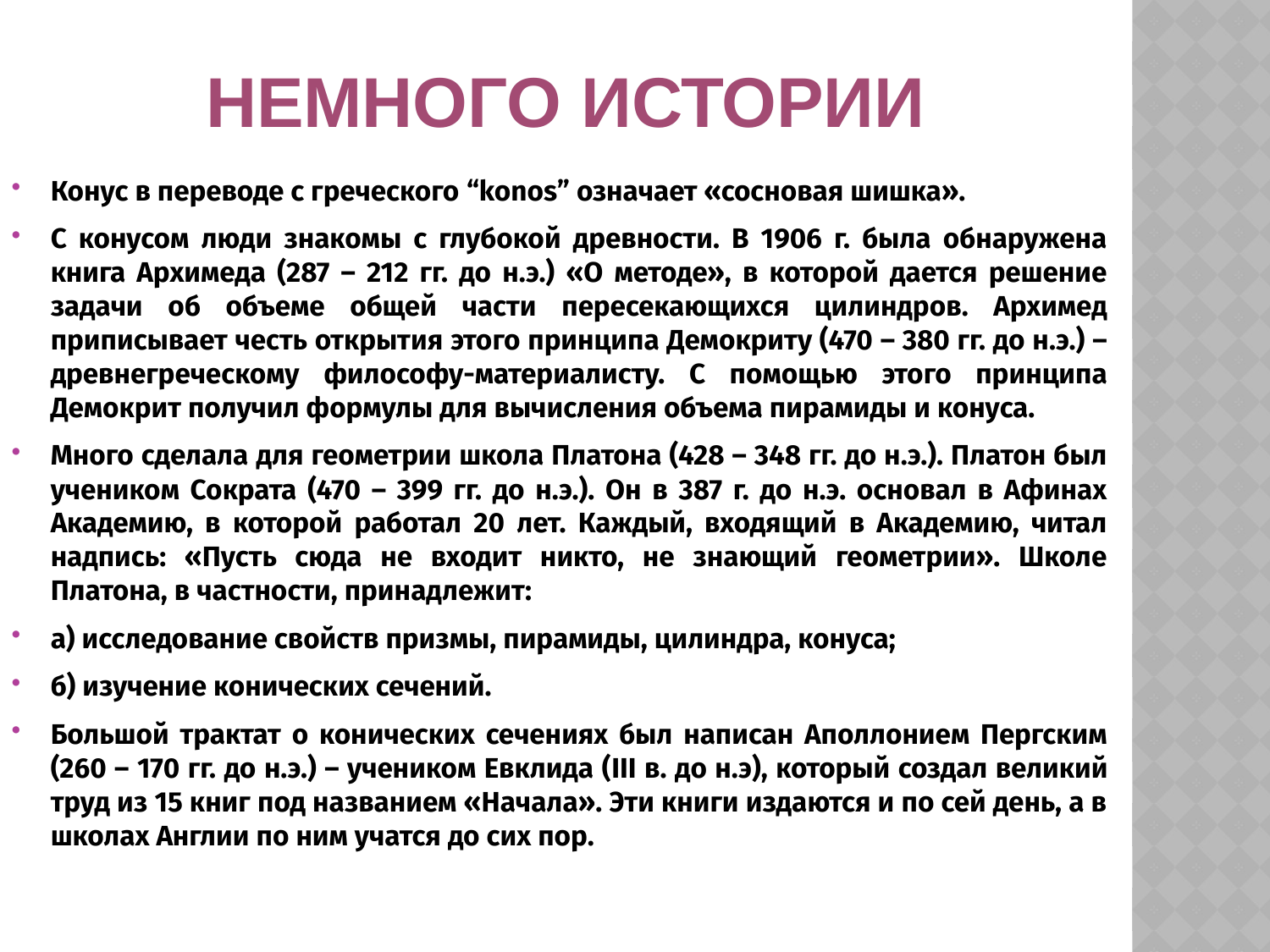

НЕМНОГО ИСТОРИИ
Конус в переводе с греческого “konos” означает «сосновая шишка».
С конусом люди знакомы с глубокой древности. В 1906 г. была обнаружена книга Архимеда (287 – 212 гг. до н.э.) «О методе», в которой дается решение задачи об объеме общей части пересекающихся цилиндров. Архимед приписывает честь открытия этого принципа Демокриту (470 – 380 гг. до н.э.) – древнегреческому философу-материалисту. С помощью этого принципа Демокрит получил формулы для вычисления объема пирамиды и конуса.
Много сделала для геометрии школа Платона (428 – 348 гг. до н.э.). Платон был учеником Сократа (470 – 399 гг. до н.э.). Он в 387 г. до н.э. основал в Афинах Академию, в которой работал 20 лет. Каждый, входящий в Академию, читал надпись: «Пусть сюда не входит никто, не знающий геометрии». Школе Платона, в частности, принадлежит:
а) исследование свойств призмы, пирамиды, цилиндра, конуса;
б) изучение конических сечений.
Большой трактат о конических сечениях был написан Аполлонием Пергским (260 – 170 гг. до н.э.) – учеником Евклида (III в. до н.э), который создал великий труд из 15 книг под названием «Начала». Эти книги издаются и по сей день, а в школах Англии по ним учатся до сих пор.